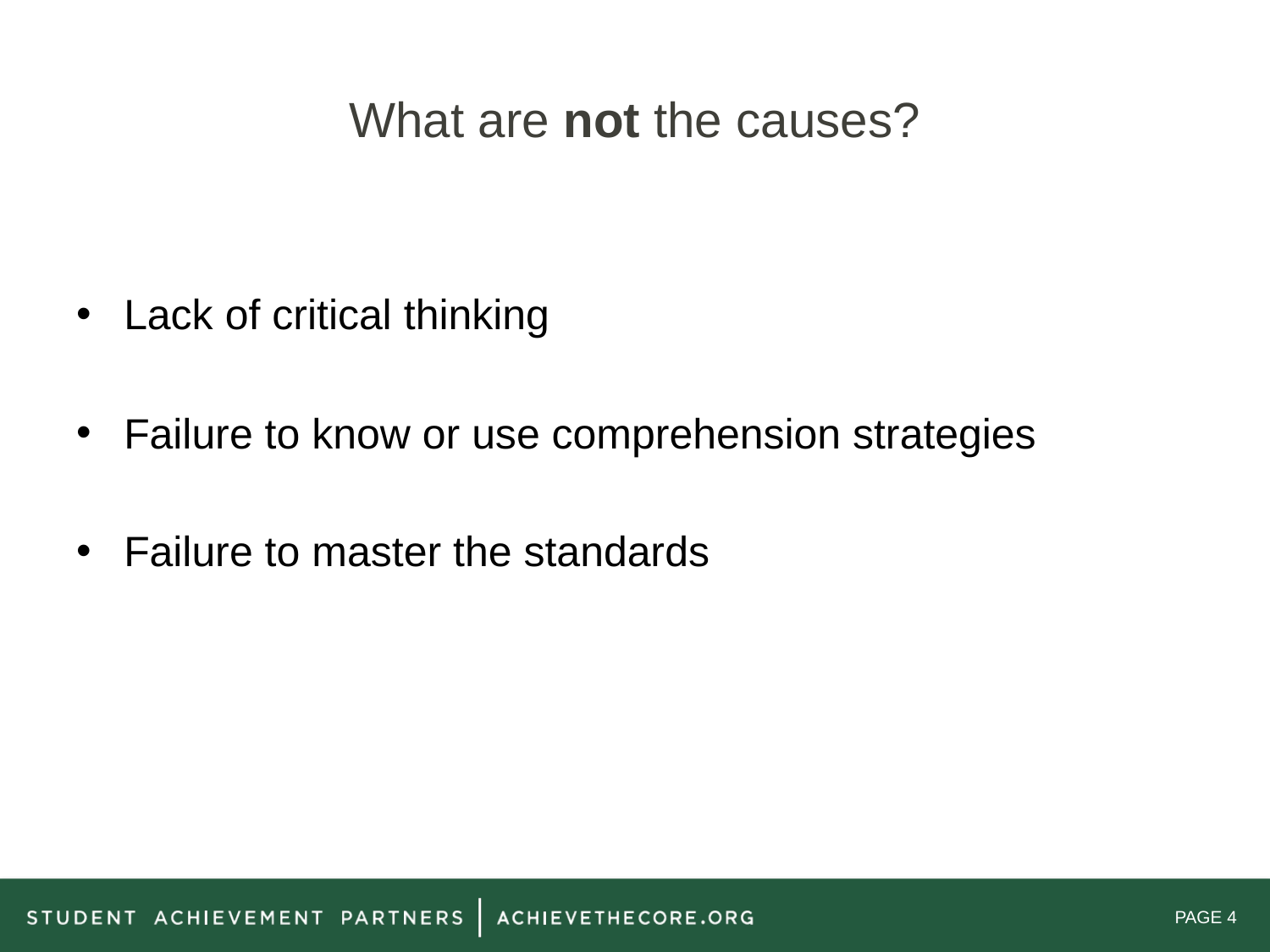

# What are not the causes?

Lack of critical thinking

Failure to know or use comprehension strategies

Failure to master the standards